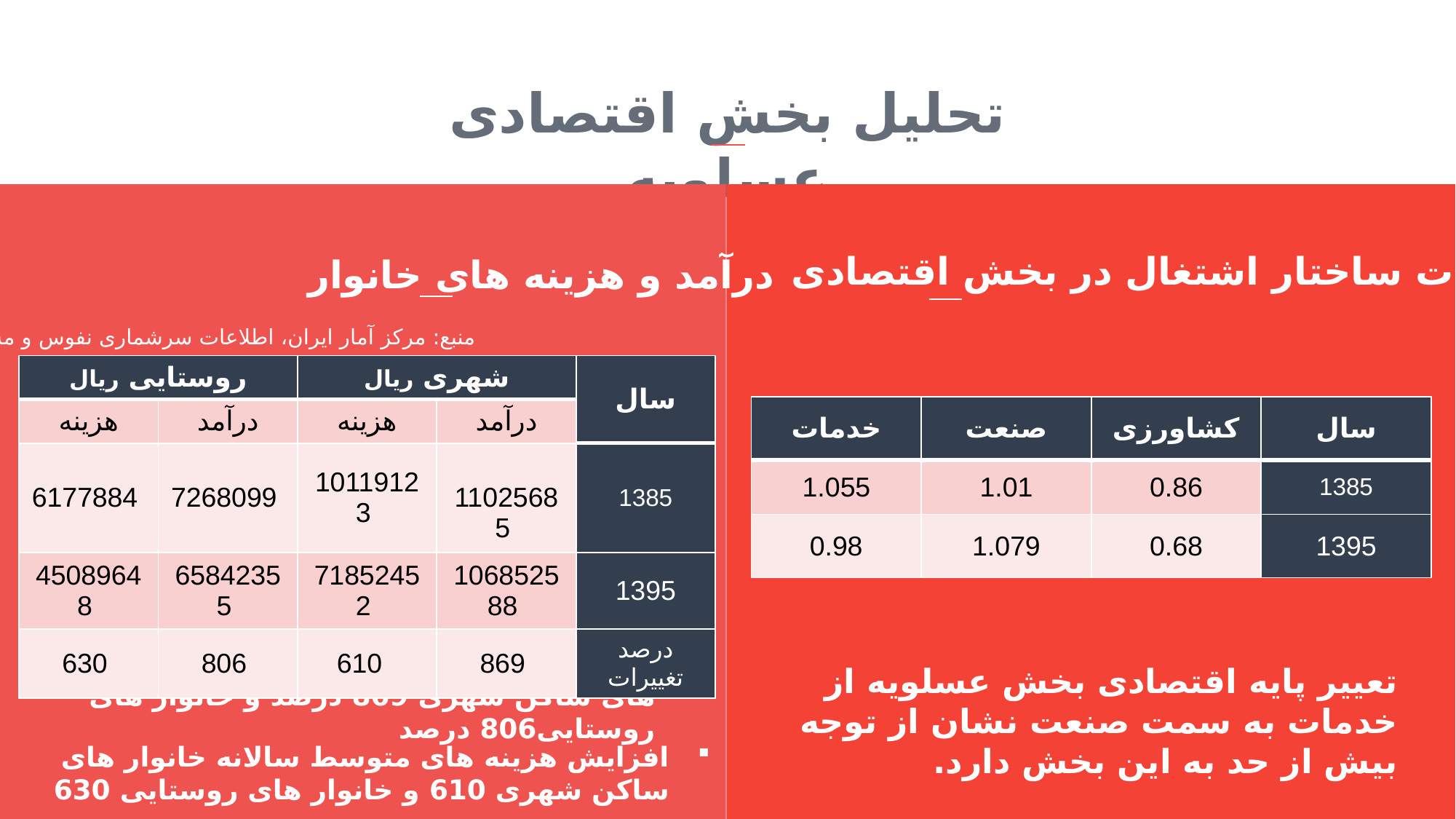

تحلیل بخش اقتصادی عسلویه

تغییرات ساختار اشتغال در بخش اقتصادی
درآمد و هزینه های خانوار
منبع: مرکز آمار ایران، اطلاعات سرشماری نفوس و مسکن
| روستایی ریال |  | شهری ریال |  | سال |
| --- | --- | --- | --- | --- |
| هزینه | درآمد | هزینه | درآمد |  |
| 6177884 | 7268099 | 10119123 | 11025685 | 1385 |
| 45089648 | 65842355 | 71852452 | 106852588 | 1395 |
| 630 | 806 | 610 | 869 | درصد تغییرات |
| خدمات | صنعت | کشاورزی | سال |
| --- | --- | --- | --- |
| 1.055 | 1.01 | 0.86 | 1385 |
| 0.98 | 1.079 | 0.68 | 1395 |
افزایش قابل توجه درآمد متوسط سالانه خانوار های ساکن شهری 869 درصد و خانوار های روستایی806 درصد
تعییر پایه اقتصادی بخش عسلویه از خدمات به سمت صنعت نشان از توجه بیش از حد به این بخش دارد.
افزایش هزینه های متوسط سالانه خانوار های ساکن شهری 610 و خانوار های روستایی 630 درصد